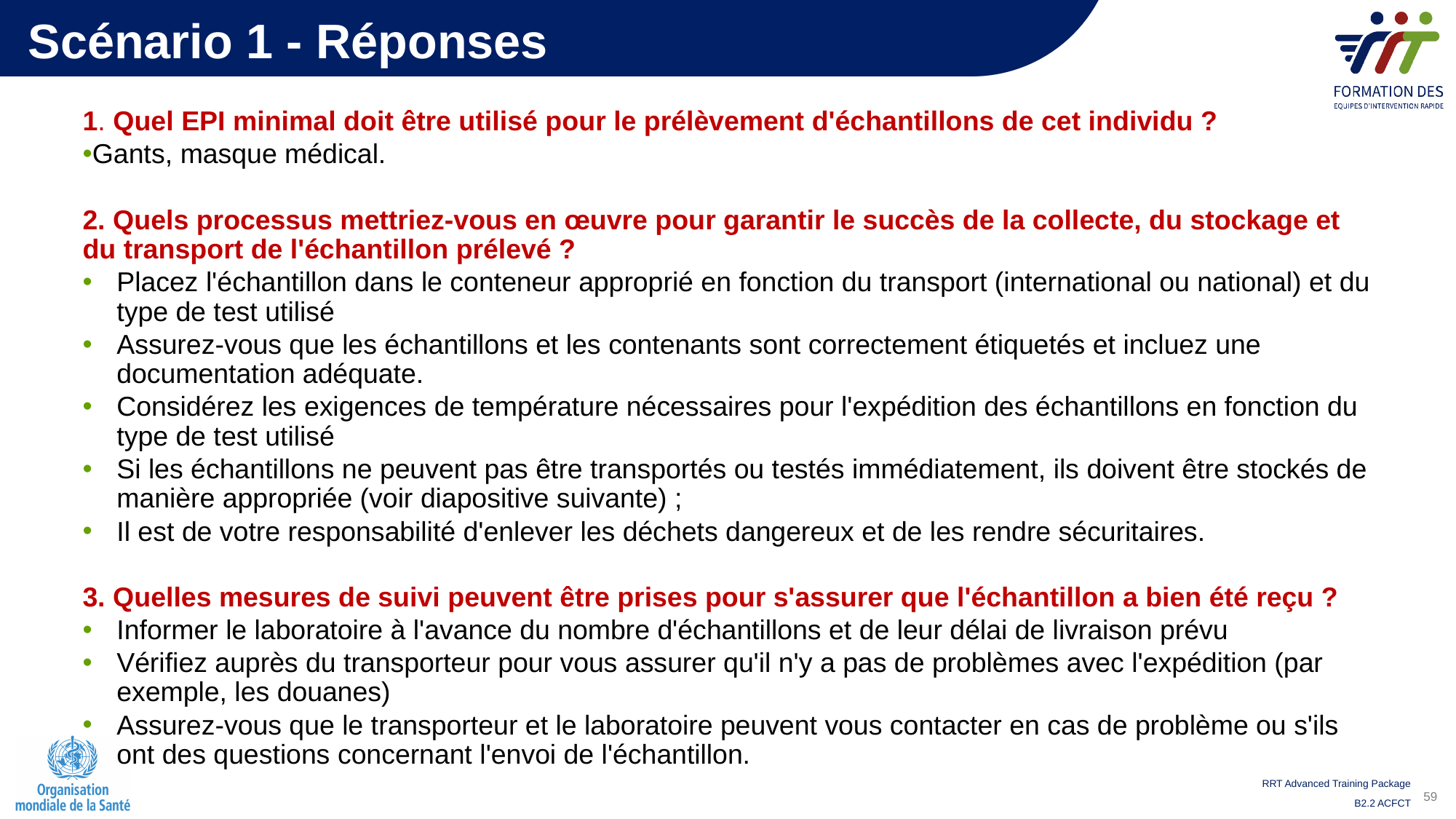

Scénario 1 - Réponses
1. Quel EPI minimal doit être utilisé pour le prélèvement d'échantillons de cet individu ?
Gants, masque médical.

2. Quels processus mettriez-vous en œuvre pour garantir le succès de la collecte, du stockage et du transport de l'échantillon prélevé ?
Placez l'échantillon dans le conteneur approprié en fonction du transport (international ou national) et du type de test utilisé
Assurez-vous que les échantillons et les contenants sont correctement étiquetés et incluez une documentation adéquate.
Considérez les exigences de température nécessaires pour l'expédition des échantillons en fonction du type de test utilisé
Si les échantillons ne peuvent pas être transportés ou testés immédiatement, ils doivent être stockés de manière appropriée (voir diapositive suivante) ;
Il est de votre responsabilité d'enlever les déchets dangereux et de les rendre sécuritaires.

3. Quelles mesures de suivi peuvent être prises pour s'assurer que l'échantillon a bien été reçu ?
Informer le laboratoire à l'avance du nombre d'échantillons et de leur délai de livraison prévu
Vérifiez auprès du transporteur pour vous assurer qu'il n'y a pas de problèmes avec l'expédition (par exemple, les douanes)
Assurez-vous que le transporteur et le laboratoire peuvent vous contacter en cas de problème ou s'ils ont des questions concernant l'envoi de l'échantillon.